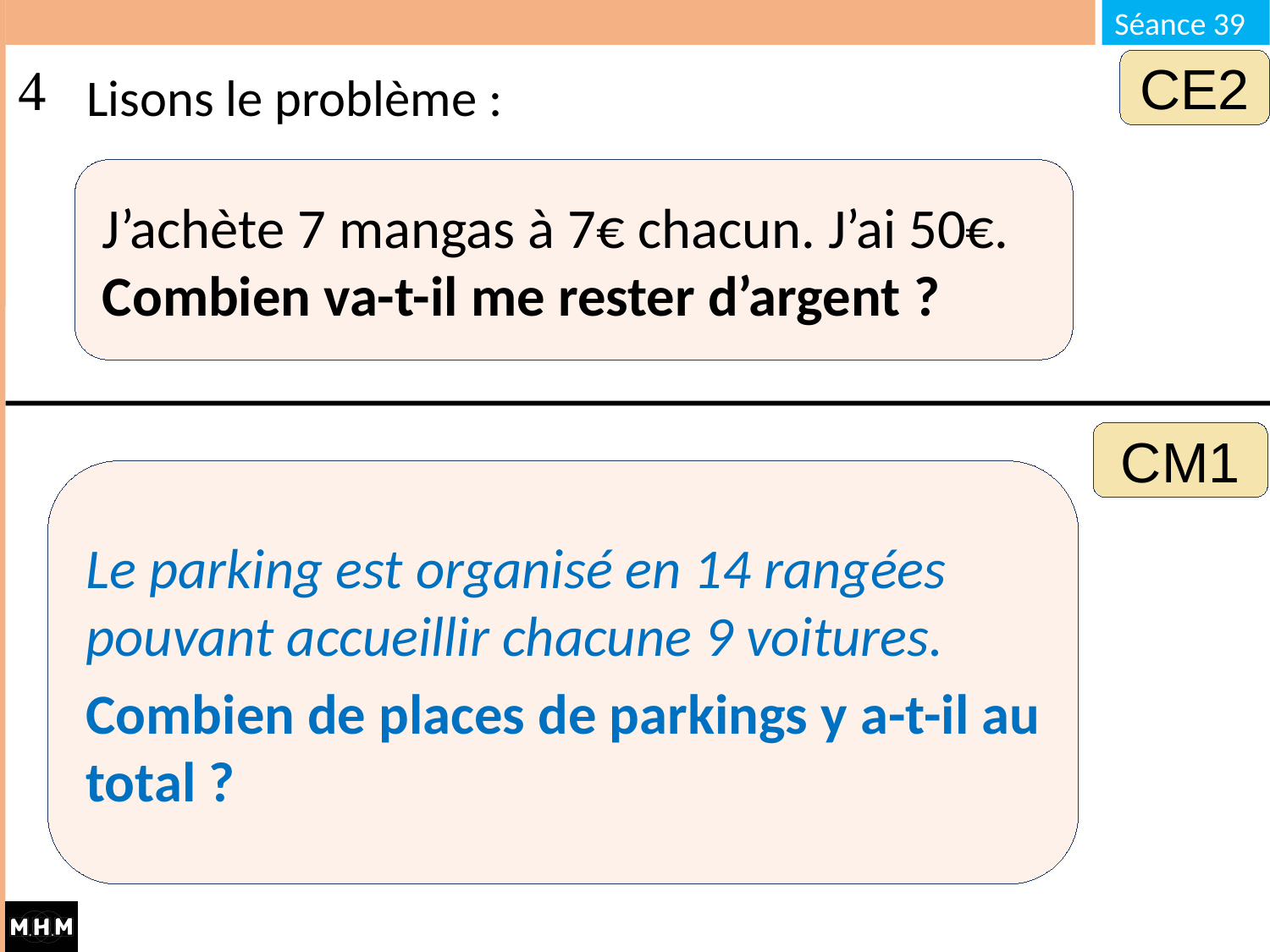

# Lisons le problème :
CE2
J’achète 7 mangas à 7€ chacun. J’ai 50€. Combien va-t-il me rester d’argent ?

CM1
Le parking est organisé en 14 rangées pouvant accueillir chacune 9 voitures.
Combien de places de parkings y a-t-il au total ?